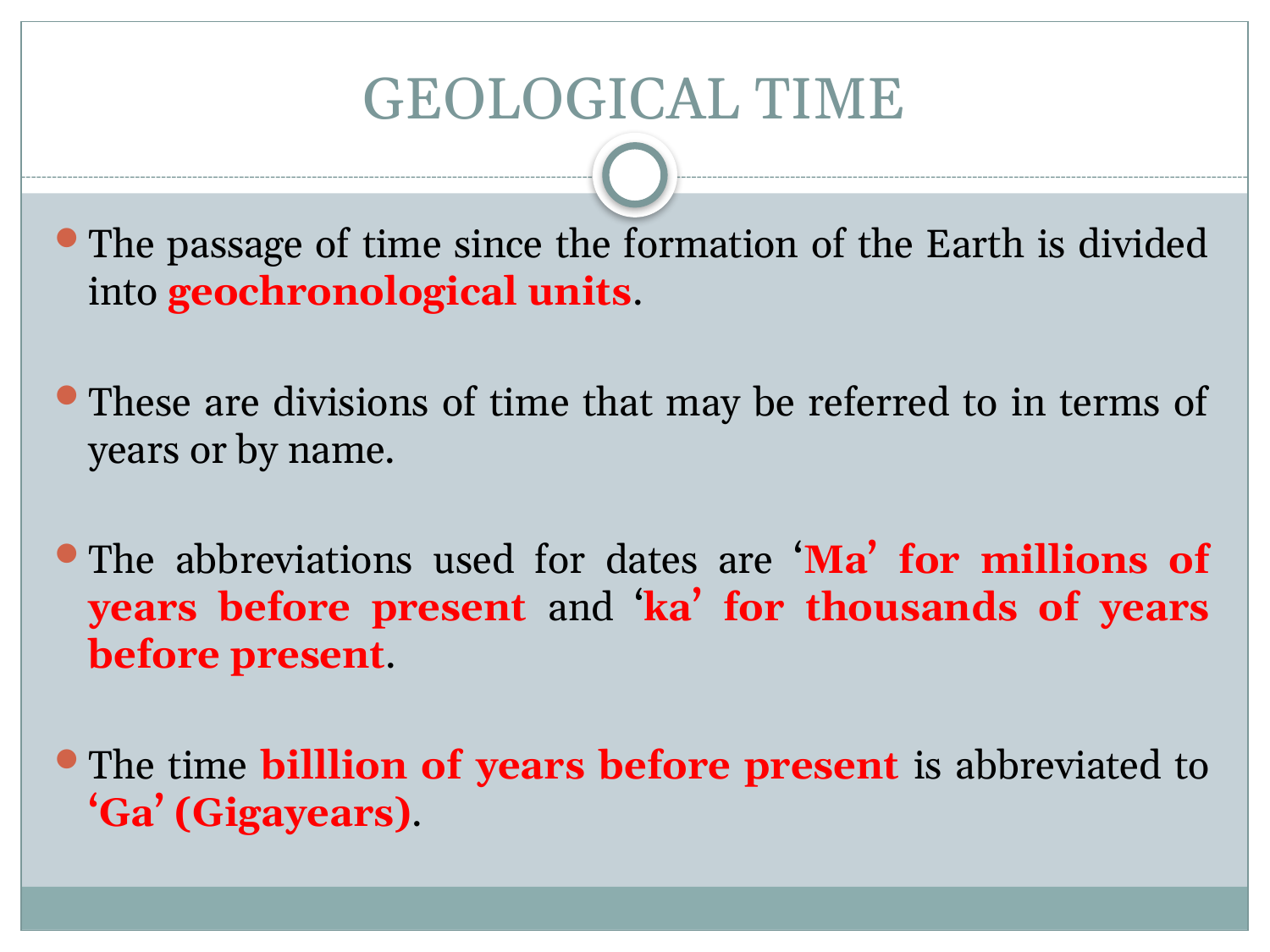

# GEOLOGICAL TIME
The passage of time since the formation of the Earth is divided into geochronological units.

These are divisions of time that may be referred to in terms of years or by name.

The abbreviations used for dates are ‘Ma’ for millions of years before present and ‘ka’ for thousands of years before present.

The time billlion of years before present is abbreviated to ‘Ga’ (Gigayears).